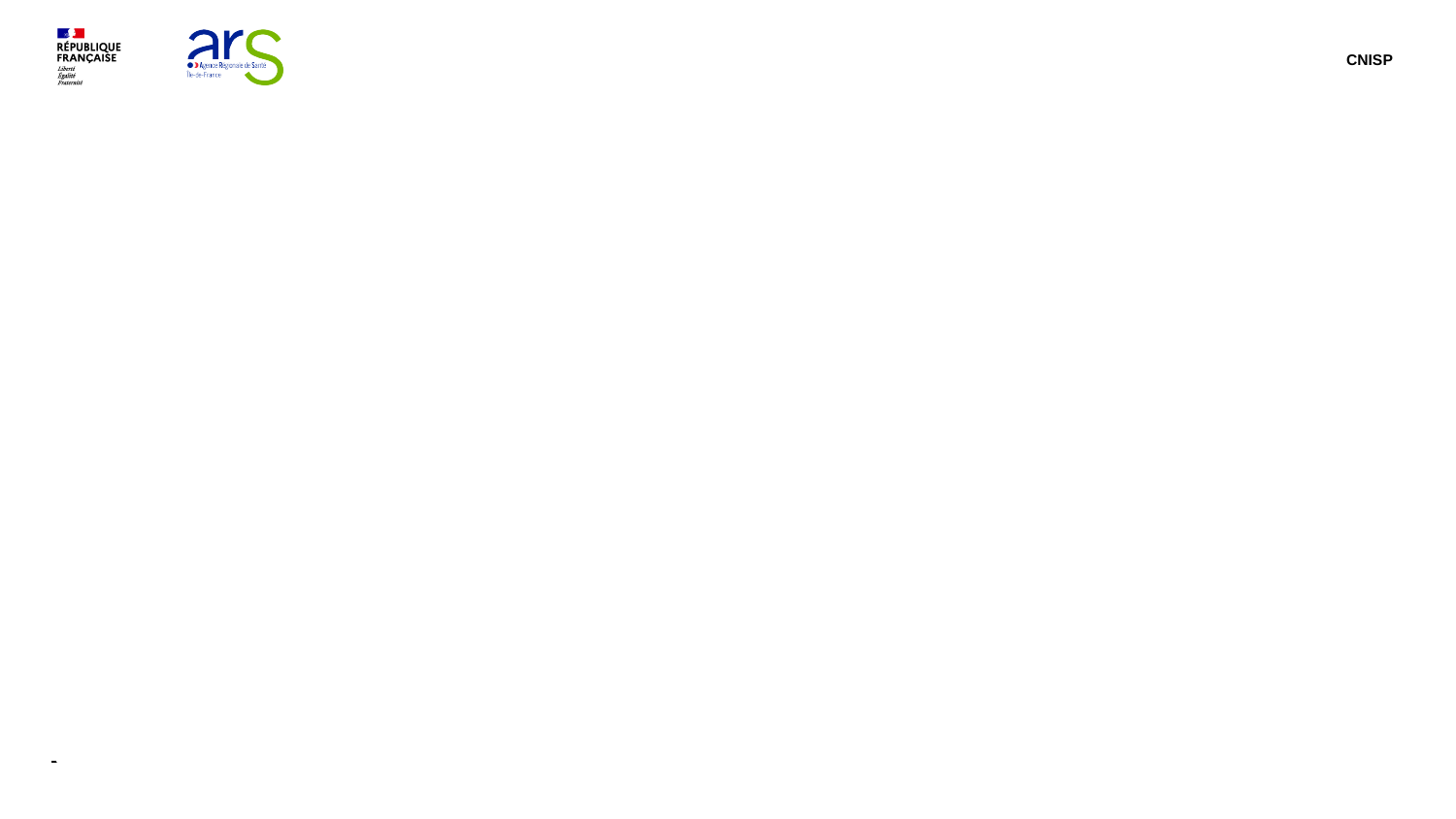

CNISP

# Le cycle de crise : avant, pendant, après
13